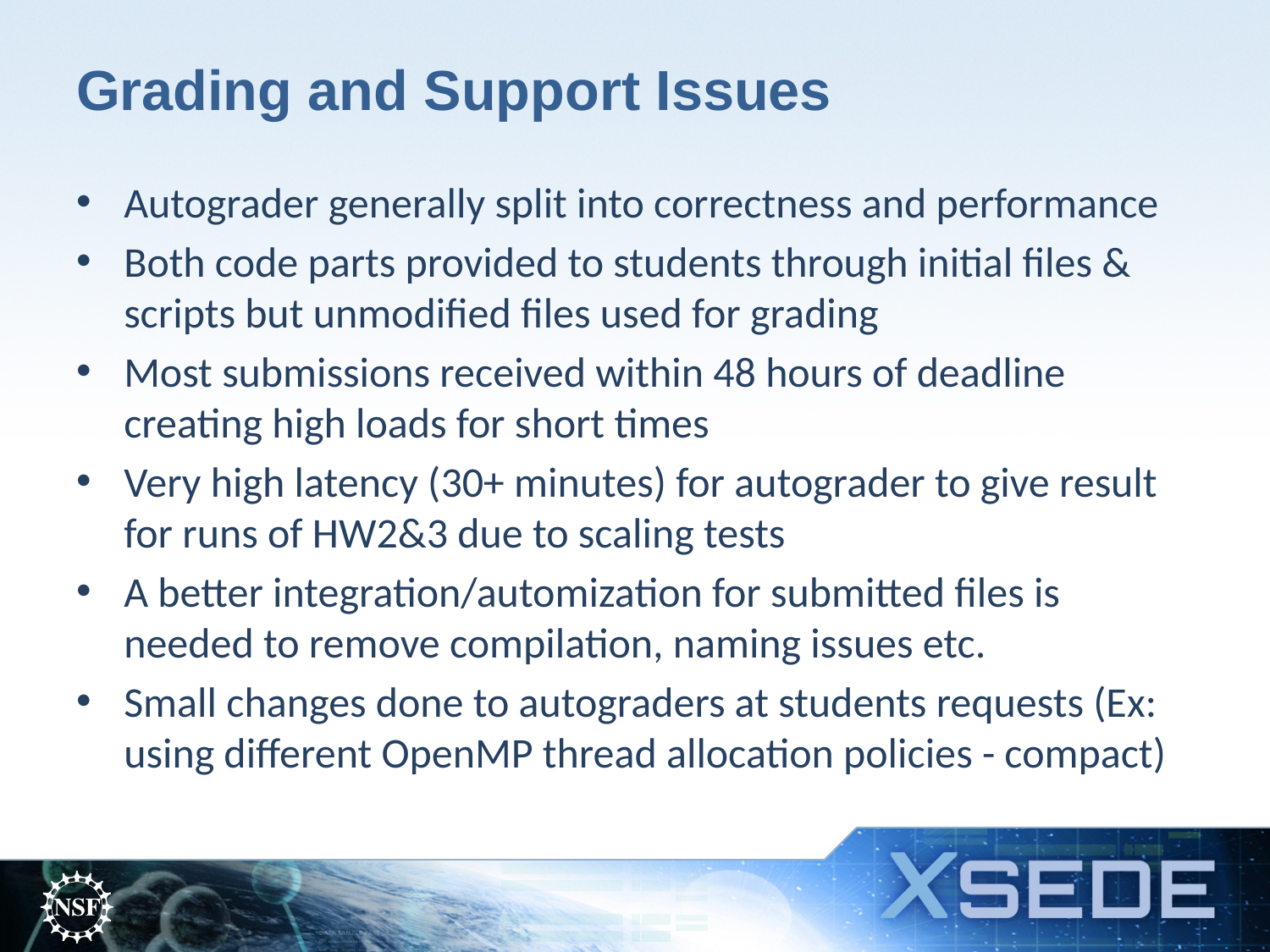

# Grading and Support Issues
Autograder generally split into correctness and performance
Both code parts provided to students through initial files & scripts but unmodified files used for grading
Most submissions received within 48 hours of deadline creating high loads for short times
Very high latency (30+ minutes) for autograder to give result for runs of HW2&3 due to scaling tests
A better integration/automization for submitted files is needed to remove compilation, naming issues etc.
Small changes done to autograders at students requests (Ex: using different OpenMP thread allocation policies - compact)